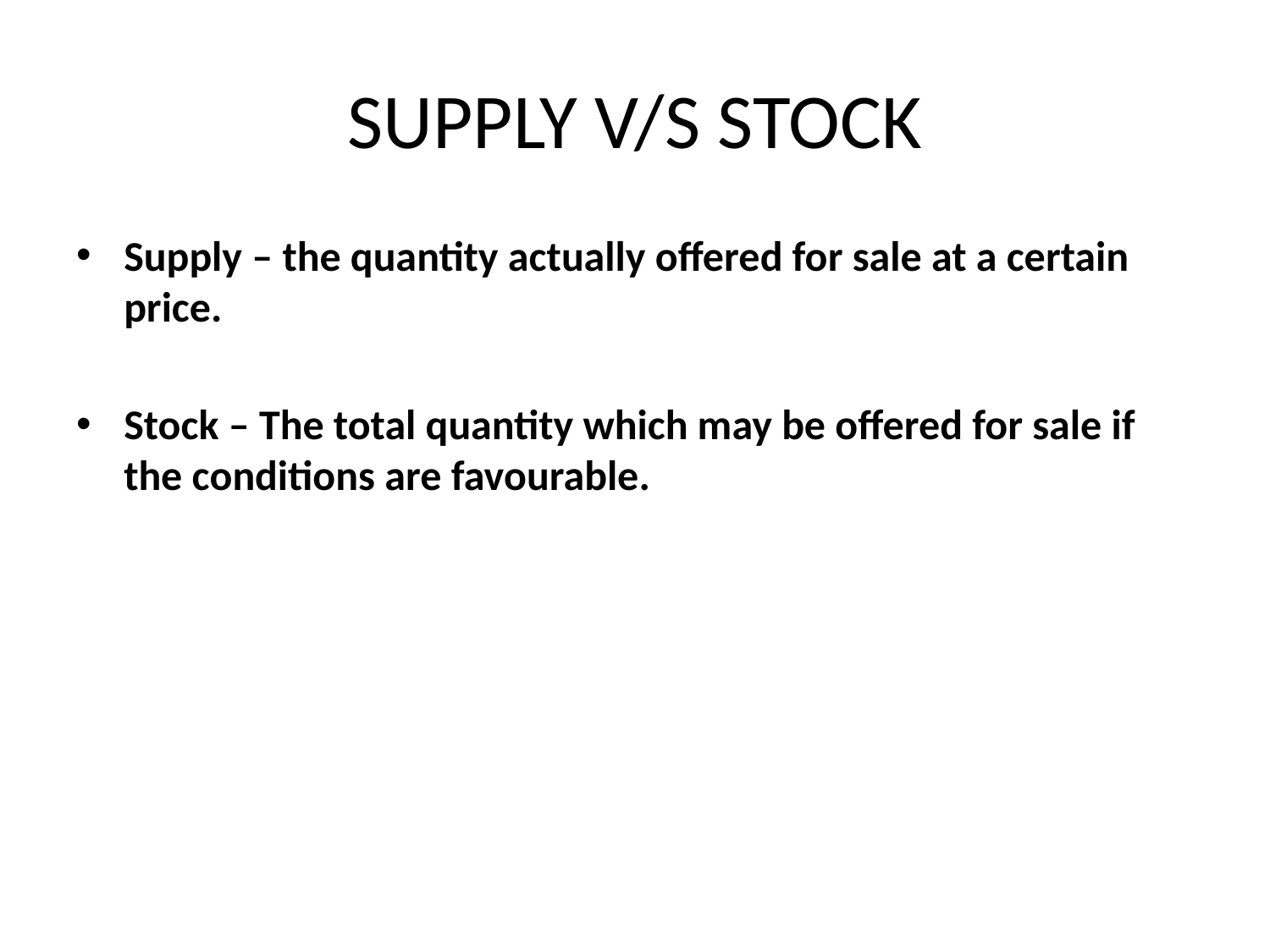

# SUPPLY V/S STOCK
Supply – the quantity actually offered for sale at a certain price.

Stock – The total quantity which may be offered for sale if the conditions are favourable.